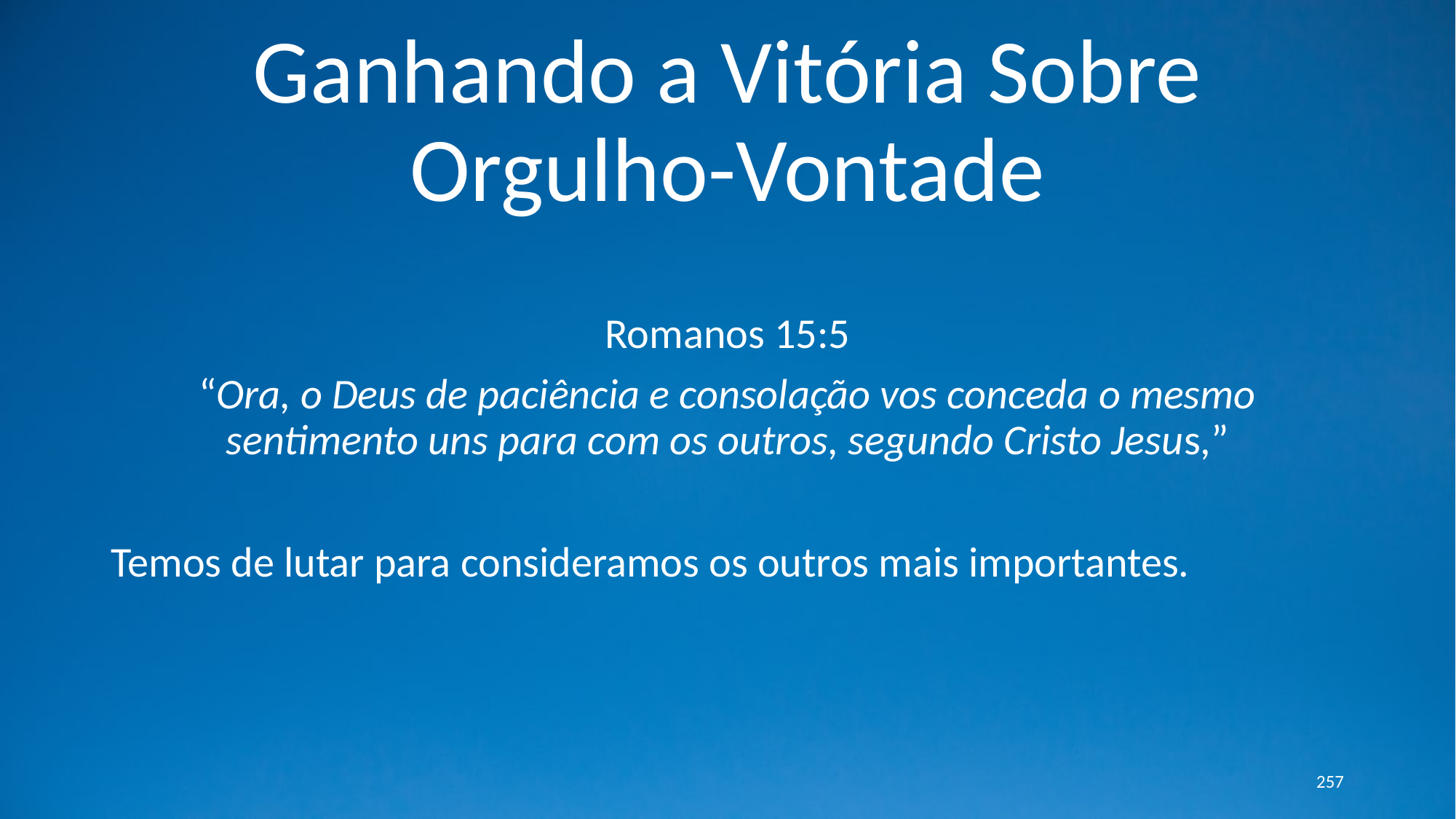

# Ganhando a Vitória Sobre Orgulho-Vontade
Romanos 15:5
“Ora, o Deus de paciência e consolação vos conceda o mesmo sentimento uns para com os outros, segundo Cristo Jesus,”

Temos de lutar para consideramos os outros mais importantes.

257